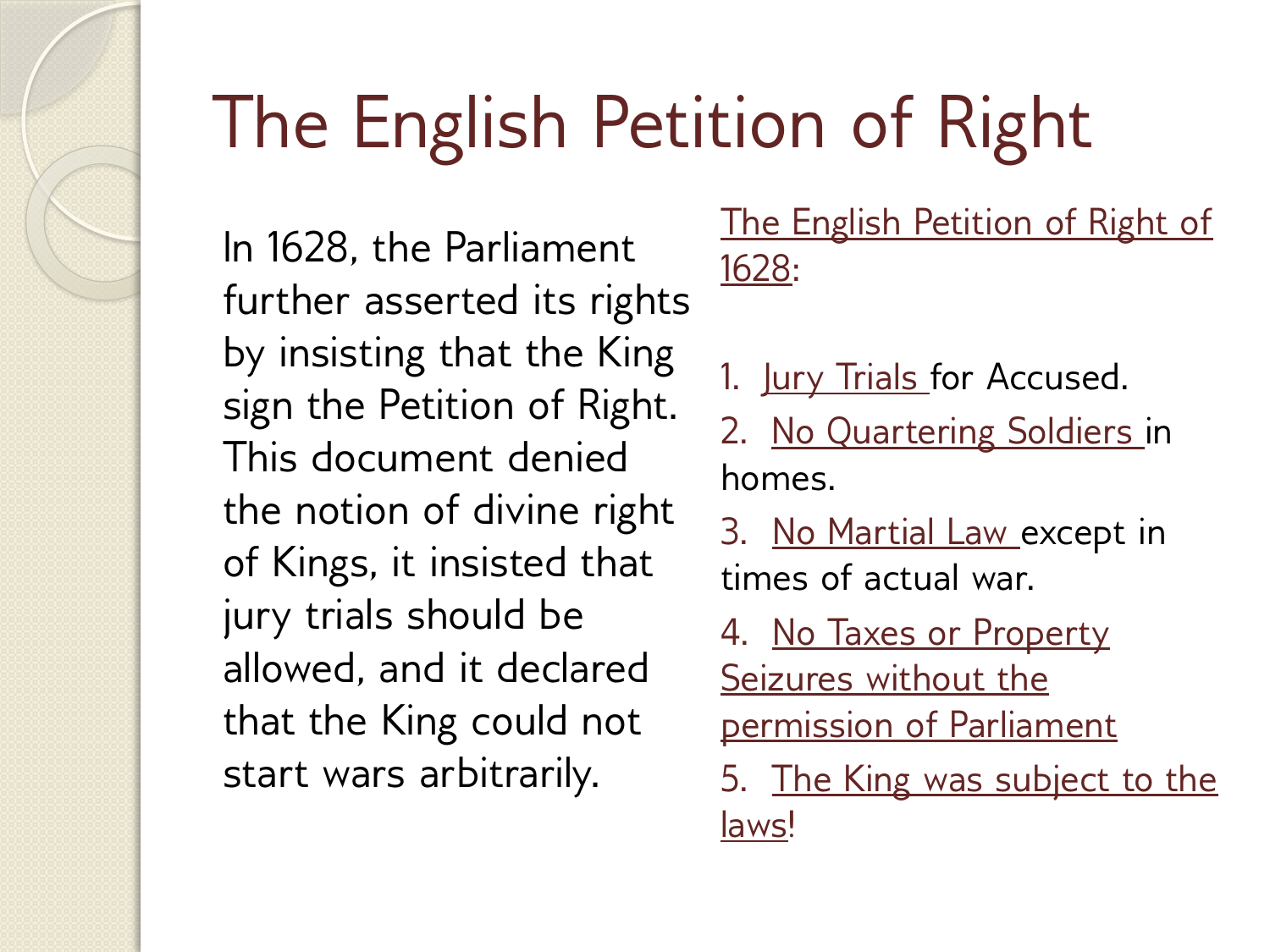

# The English Petition of Right
The English Petition of Right of 1628:

1.  Jury Trials for Accused.
2.  No Quartering Soldiers in homes.
3.  No Martial Law except in times of actual war.
4.  No Taxes or Property Seizures without the permission of Parliament
5.  The King was subject to the laws!
In 1628, the Parliament further asserted its rights by insisting that the King sign the Petition of Right.  This document denied the notion of divine right of Kings, it insisted that jury trials should be allowed, and it declared that the King could not start wars arbitrarily.